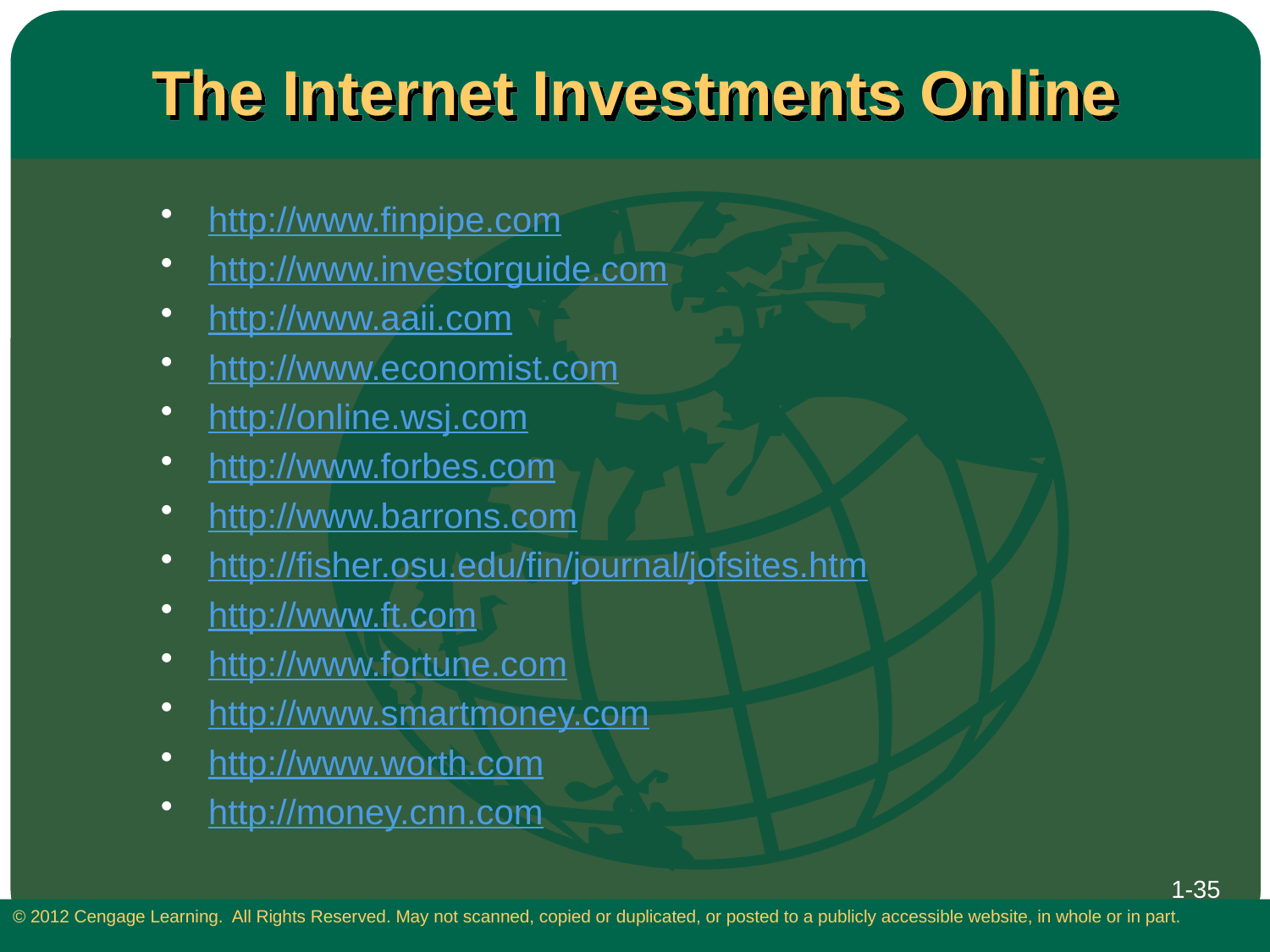

# The Internet Investments Online
http://www.finpipe.com
http://www.investorguide.com
http://www.aaii.com
http://www.economist.com
http://online.wsj.com
http://www.forbes.com
http://www.barrons.com
http://fisher.osu.edu/fin/journal/jofsites.htm
http://www.ft.com
http://www.fortune.com
http://www.smartmoney.com
http://www.worth.com
http://money.cnn.com

1-35
© 2012 Cengage Learning.  All Rights Reserved. May not scanned, copied or duplicated, or posted to a publicly accessible website, in whole or in part.